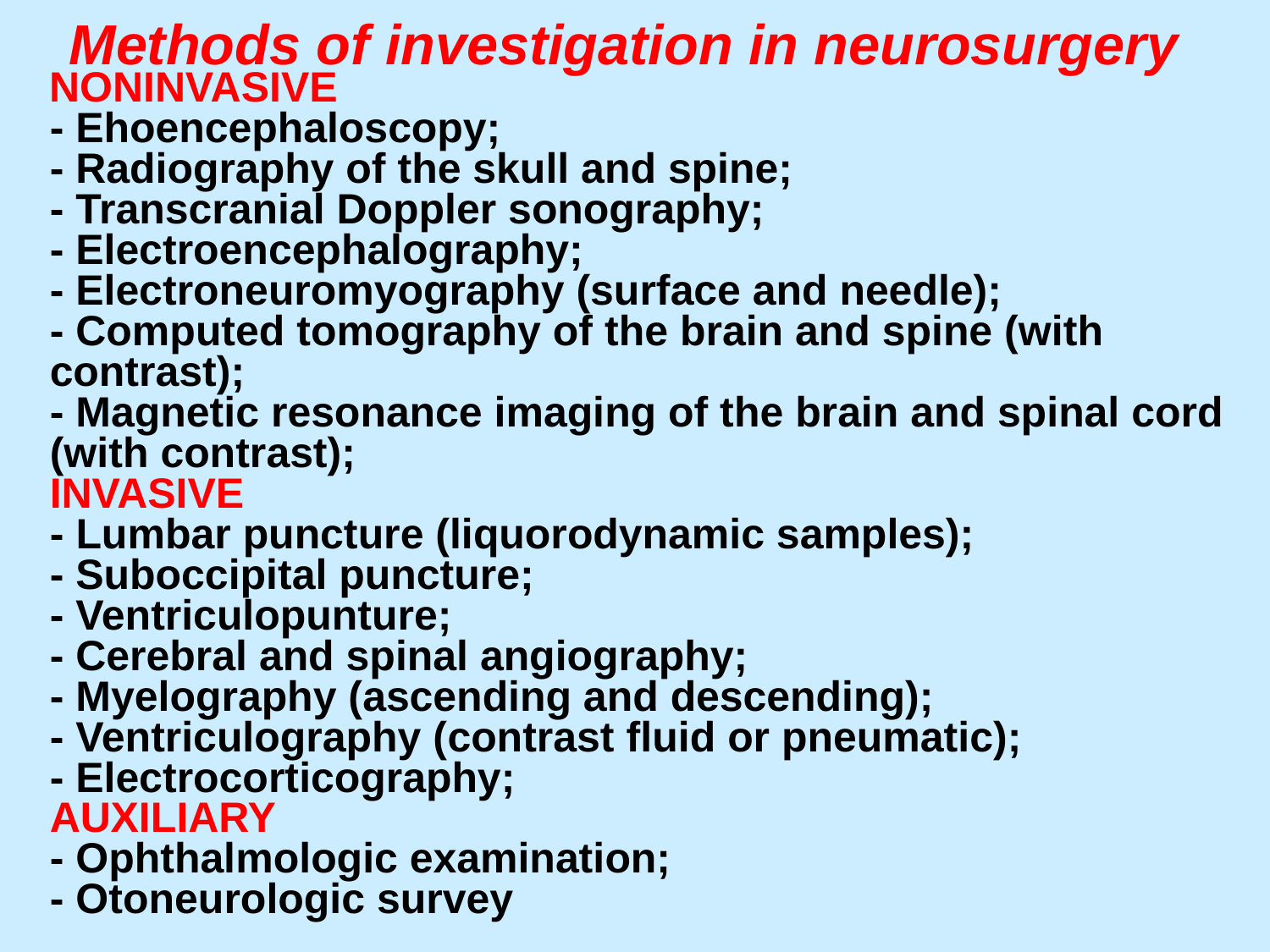

# Methods of investigation in neurosurgery
NONINVASIVE
- Ehoencephaloscopy;
- Radiography of the skull and spine;
- Transcranial Doppler sonography;
- Electroencephalography;
- Electroneuromyography (surface and needle);
- Computed tomography of the brain and spine (with contrast);
- Magnetic resonance imaging of the brain and spinal cord (with contrast);
INVASIVE
- Lumbar puncture (liquorodynamic samples);
- Suboccipital puncture;
- Ventriculopunture;
- Cerebral and spinal angiography;
- Myelography (ascending and descending);
- Ventriculography (contrast fluid or pneumatic);
- Electrocorticography;
AUXILIARY
- Ophthalmologic examination;
- Otoneurologic survey